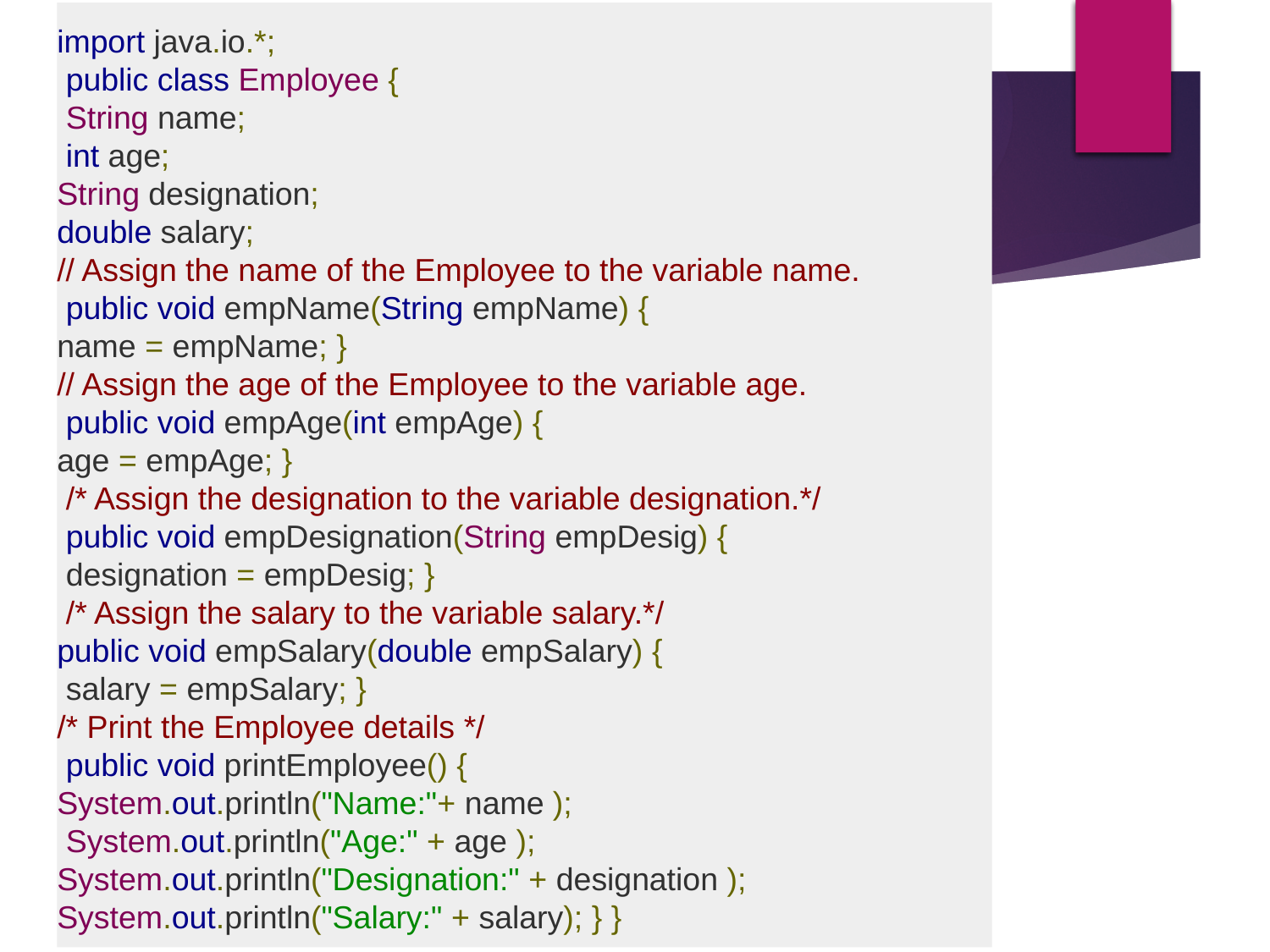

import java.io.*;
 public class Employee {
 String name;
 int age;
String designation;
double salary;
// Assign the name of the Employee to the variable name.
 public void empName(String empName) {
name = empName; }
// Assign the age of the Employee to the variable age.
 public void empAge(int empAge) {
age = empAge; }
 /* Assign the designation to the variable designation.*/
 public void empDesignation(String empDesig) {
 designation = empDesig; }
 /* Assign the salary to the variable salary.*/
public void empSalary(double empSalary) {
 salary = empSalary; }
/* Print the Employee details */
 public void printEmployee() {
System.out.println("Name:"+ name );
 System.out.println("Age:" + age );
System.out.println("Designation:" + designation );
System.out.println("Salary:" + salary); } }